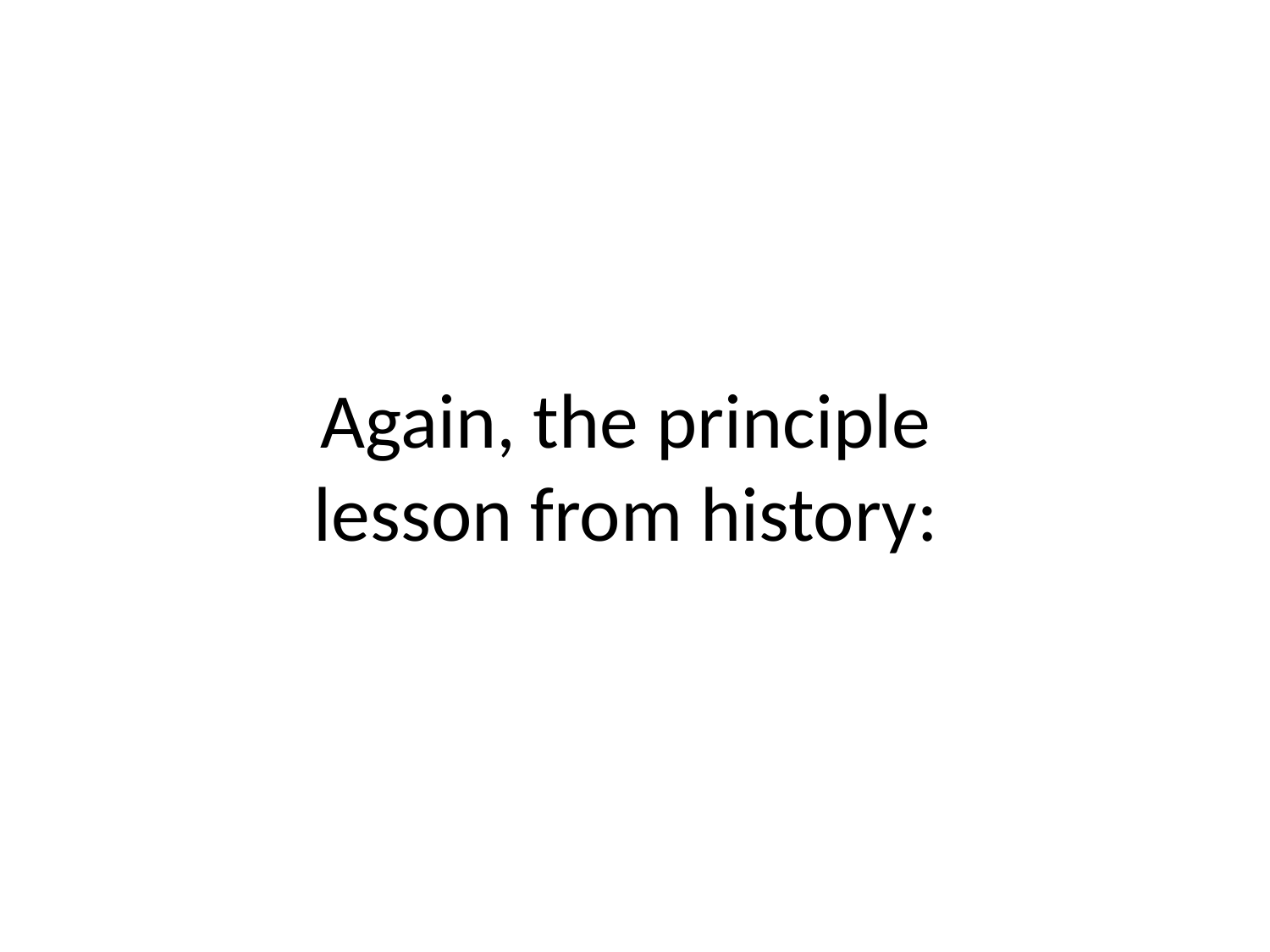

# Again, the principle lesson from history: